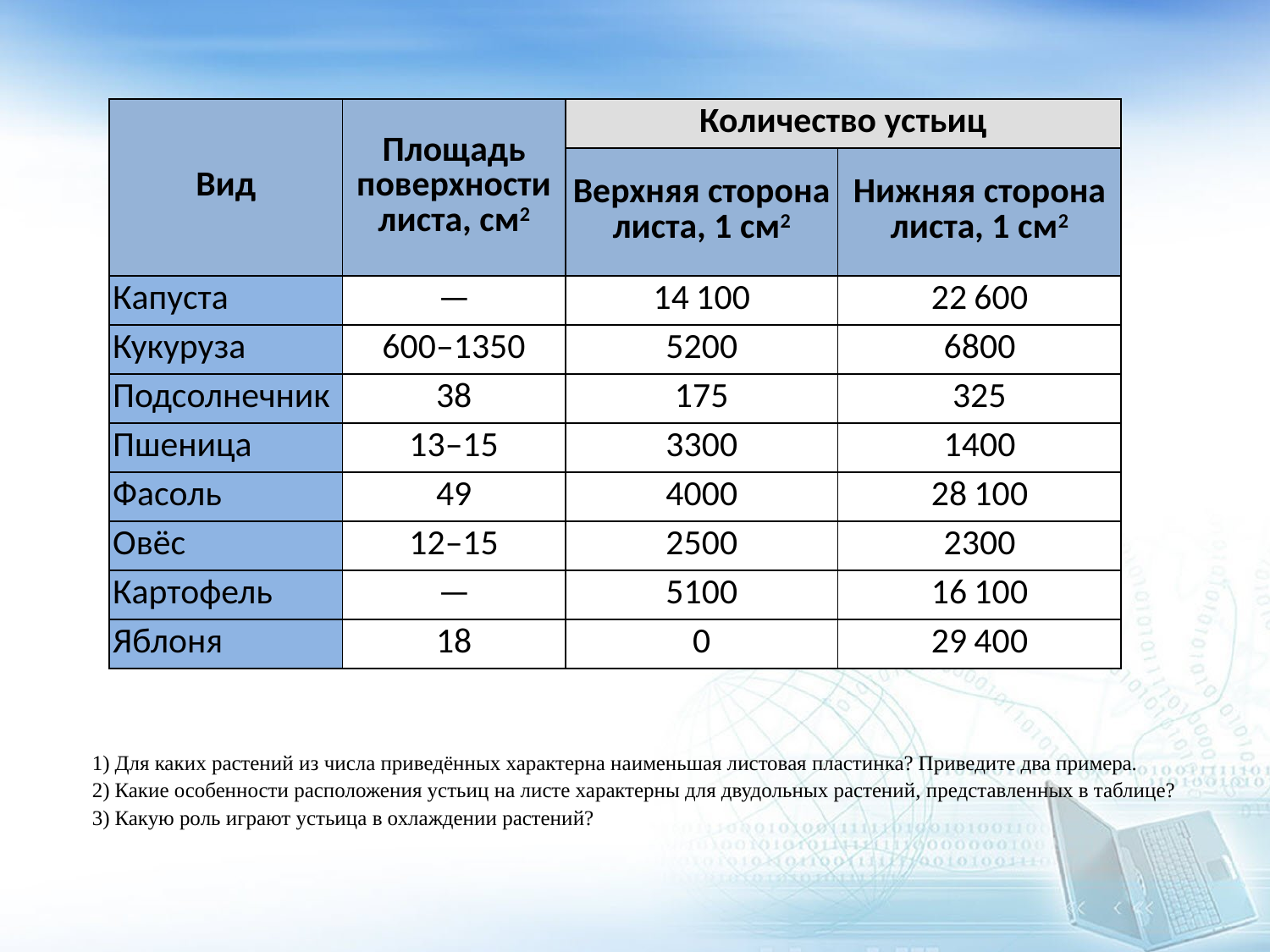

| Вид | Площадь поверхности листа, см2 | Количество устьиц |  |
| --- | --- | --- | --- |
|  |  | Верхняя сторона листа, 1 см2 | Нижняя сторона листа, 1 см2 |
| Капуста | — | 14 100 | 22 600 |
| Кукуруза | 600–1350 | 5200 | 6800 |
| Подсолнечник | 38 | 175 | 325 |
| Пшеница | 13–15 | 3300 | 1400 |
| Фасоль | 49 | 4000 | 28 100 |
| Овёс | 12–15 | 2500 | 2300 |
| Картофель | — | 5100 | 16 100 |
| Яблоня | 18 | 0 | 29 400 |
#
1) Для каких растений из числа приведённых характерна наименьшая листовая пластинка? Приведите два примера.
2) Какие особенности расположения устьиц на листе характерны для двудольных растений, представленных в таблице?
3) Какую роль играют устьица в охлаждении растений?